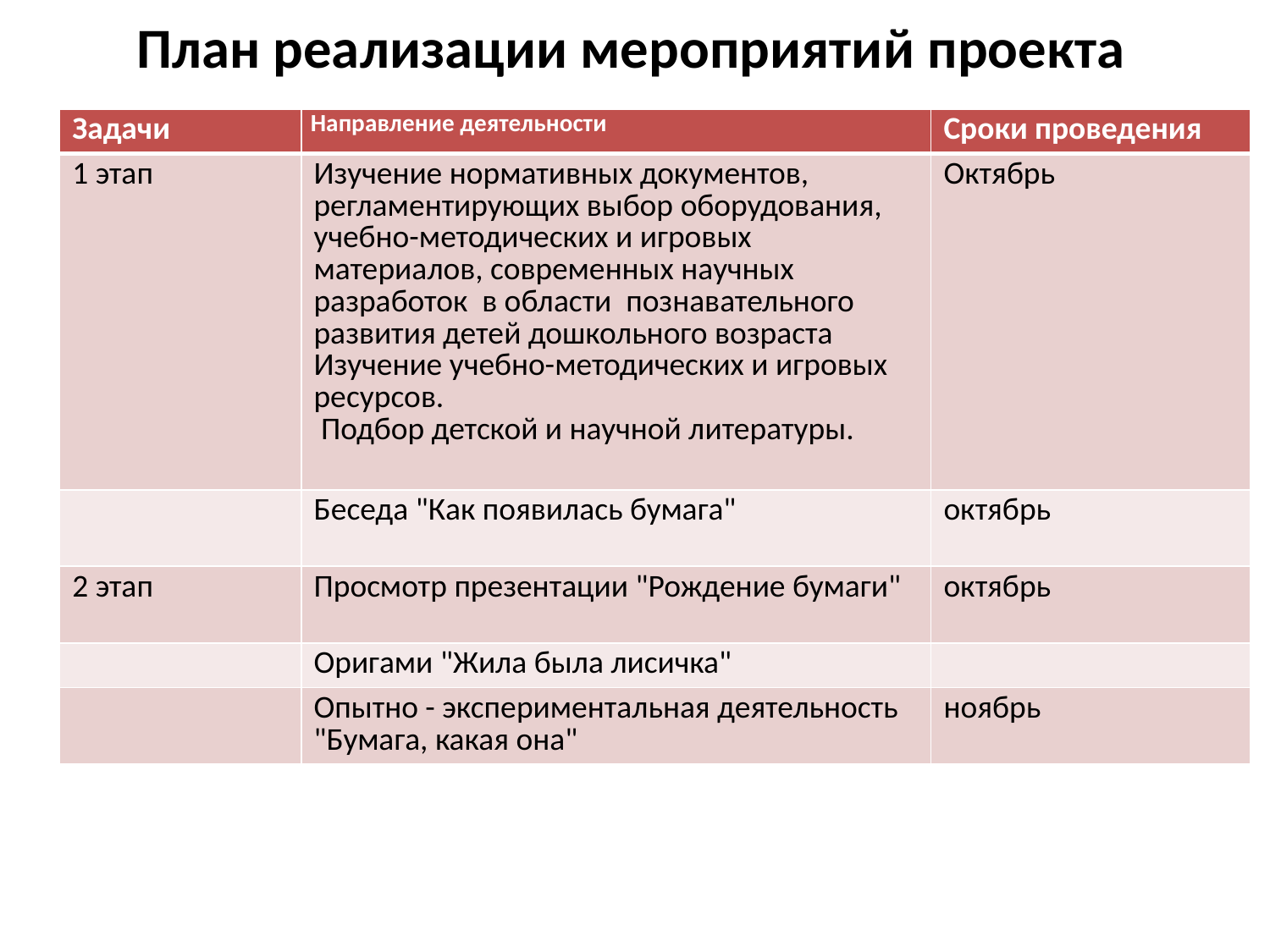

# План реализации мероприятий проекта
| Задачи | Направление деятельности | Сроки проведения |
| --- | --- | --- |
| 1 этап | Изучение нормативных документов, регламентирующих выбор оборудования, учебно-методических и игровых материалов, современных научных разработок в области познавательного развития детей дошкольного возраста Изучение учебно-методических и игровых ресурсов. Подбор детской и научной литературы. | Октябрь |
|  | Беседа "Как появилась бумага" | октябрь |
| 2 этап | Просмотр презентации "Рождение бумаги" | октябрь |
|  | Оригами "Жила была лисичка" |  |
|  | Опытно - экспериментальная деятельность "Бумага, какая она" | ноябрь |